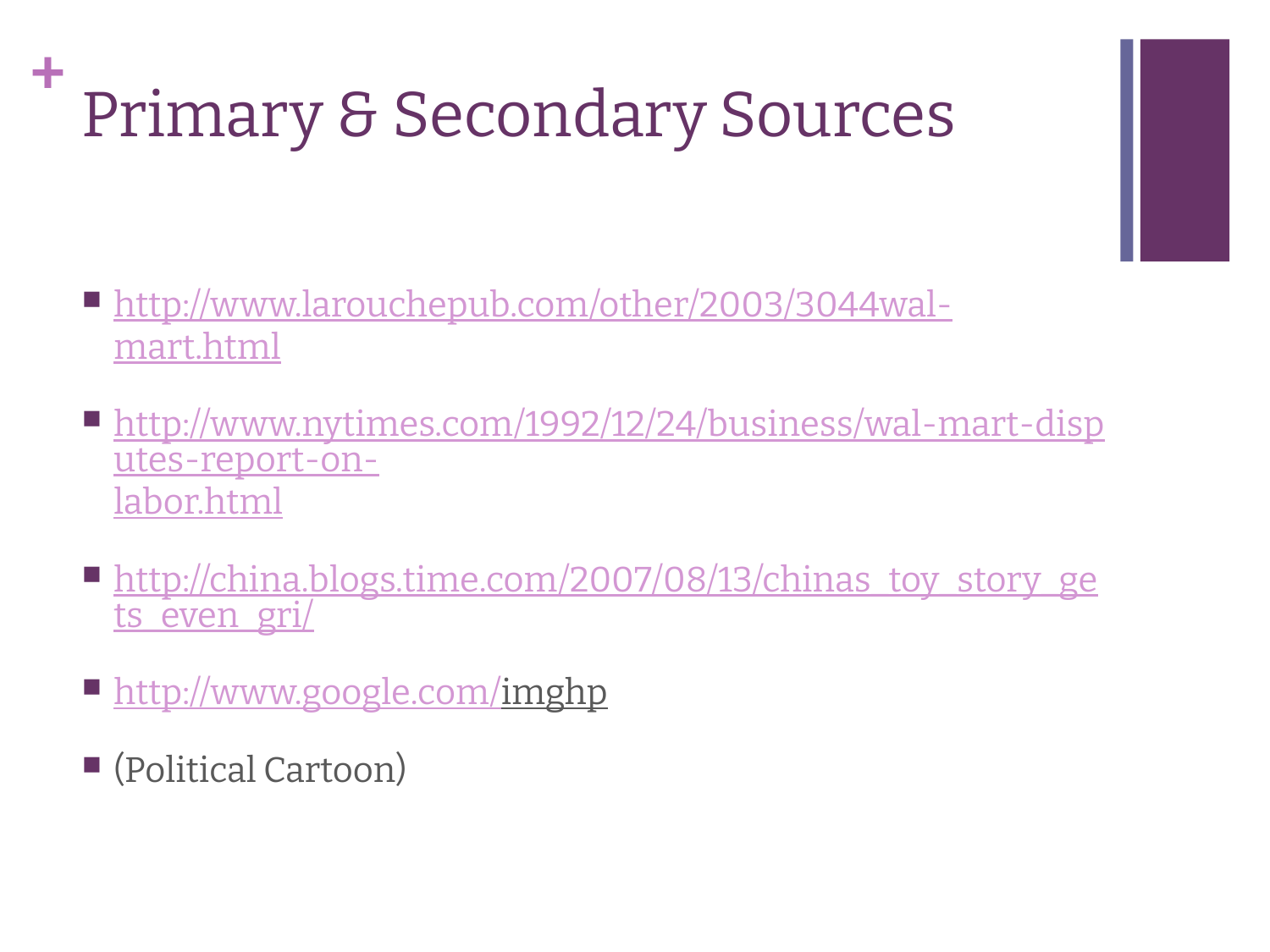

# Primary & Secondary Sources
http://www.larouchepub.com/other/2003/3044wal-mart.html
http://www.nytimes.com/1992/12/24/business/wal-mart-disputes-report-on-labor.html
http://china.blogs.time.com/2007/08/13/chinas_toy_story_gets_even_gri/
http://www.google.com/imghp
(Political Cartoon)